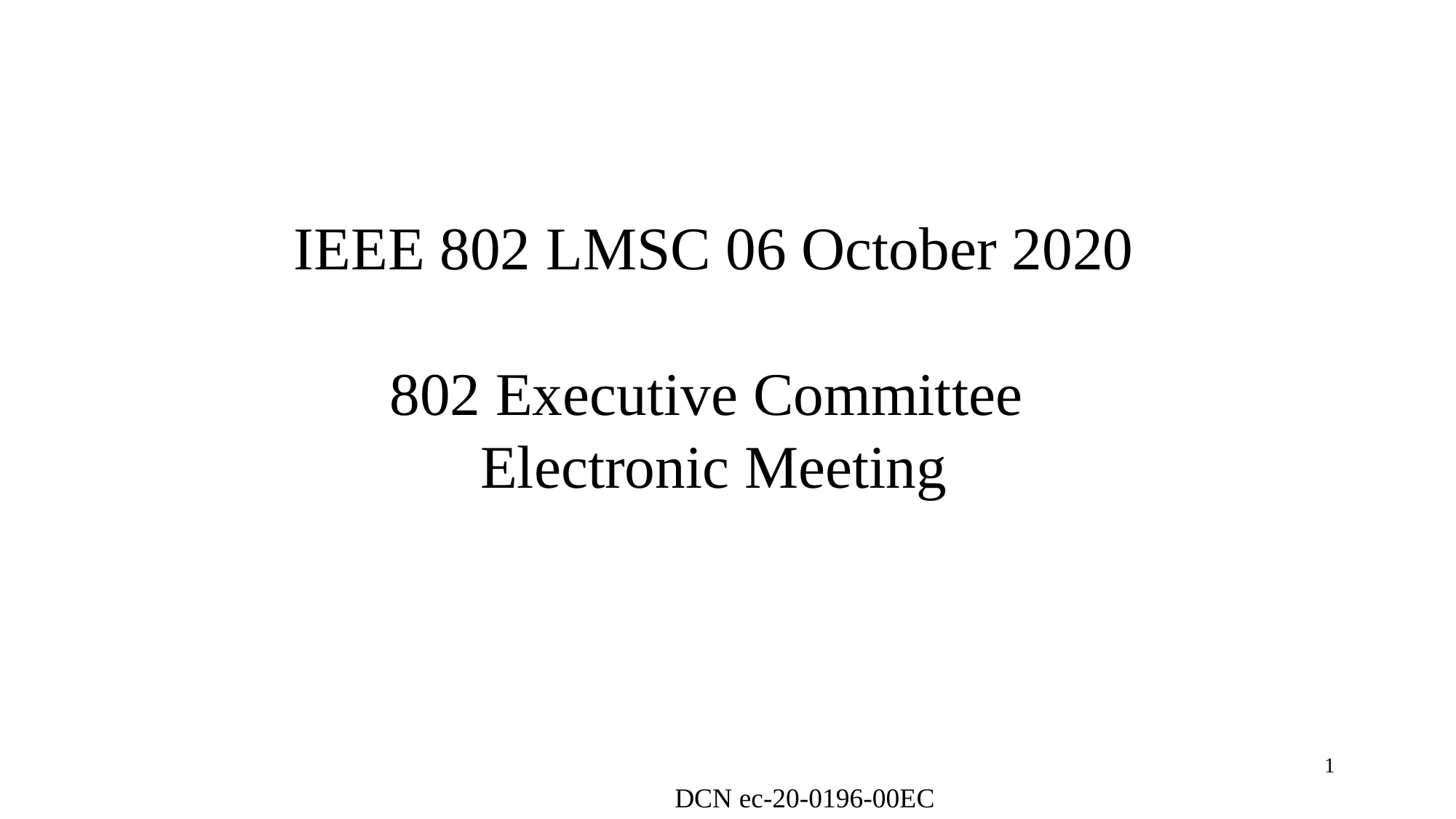

# IEEE 802 LMSC 06 October 2020 802 Executive Committee Electronic Meeting
1
DCN ec-20-0196-00EC